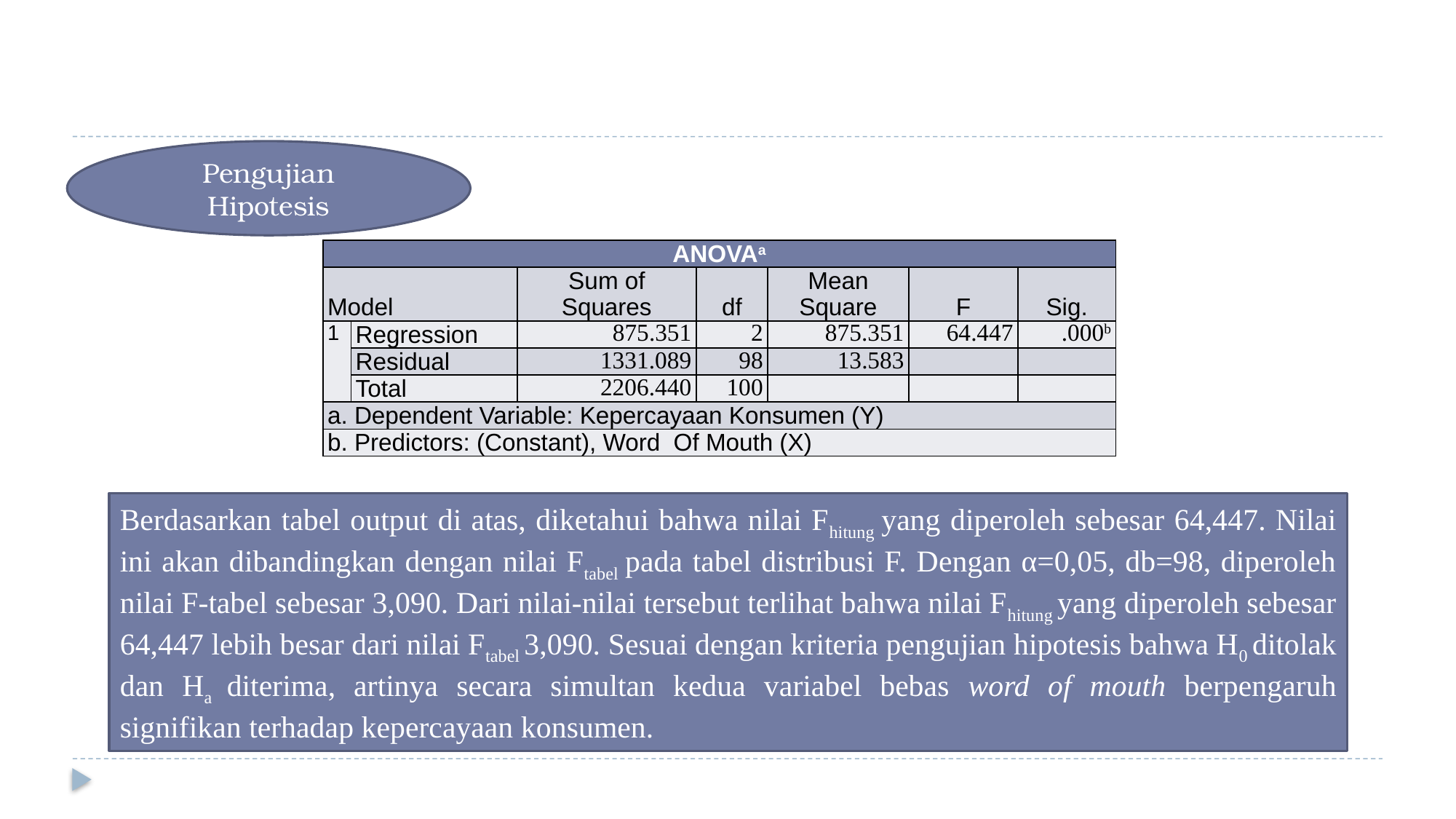

Pengujian Hipotesis
| ANOVAa |  |  |  |  |  |  |
| --- | --- | --- | --- | --- | --- | --- |
| Model |  | Sum of Squares | df | Mean Square | F | Sig. |
| 1 | Regression | 875.351 | 2 | 875.351 | 64.447 | .000b |
|  | Residual | 1331.089 | 98 | 13.583 |  |  |
|  | Total | 2206.440 | 100 |  |  |  |
| a. Dependent Variable: Kepercayaan Konsumen (Y) |  |  |  |  |  |  |
| b. Predictors: (Constant), Word Of Mouth (X) |  |  |  |  |  |  |
Berdasarkan tabel output di atas, diketahui bahwa nilai Fhitung yang diperoleh sebesar 64,447. Nilai ini akan dibandingkan dengan nilai Ftabel pada tabel distribusi F. Dengan α=0,05, db=98, diperoleh nilai F-tabel sebesar 3,090. Dari nilai-nilai tersebut terlihat bahwa nilai Fhitung yang diperoleh sebesar 64,447 lebih besar dari nilai Ftabel 3,090. Sesuai dengan kriteria pengujian hipotesis bahwa H0 ditolak dan Ha diterima, artinya secara simultan kedua variabel bebas word of mouth berpengaruh signifikan terhadap kepercayaan konsumen.